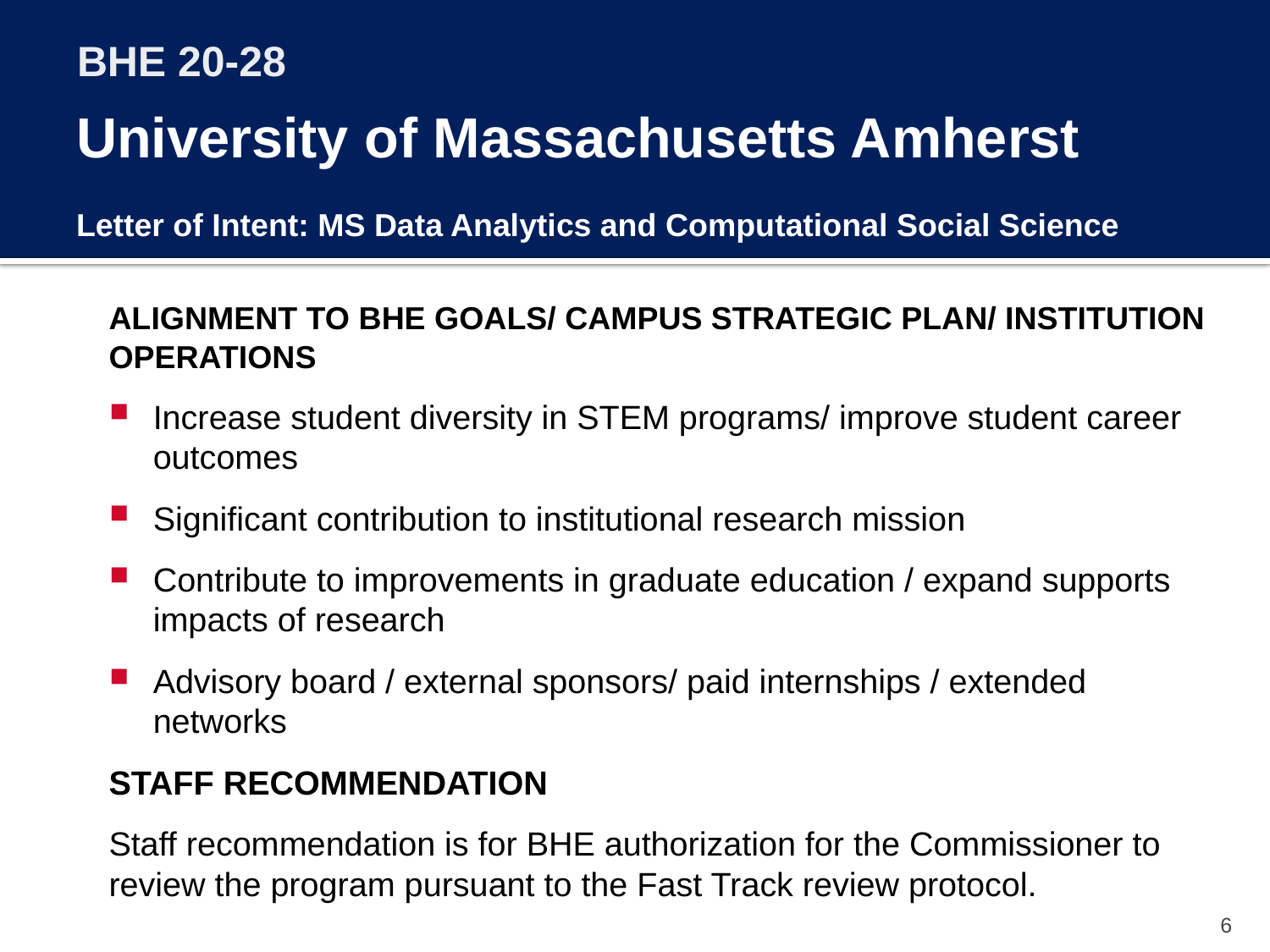

BHE 20-28
# University of Massachusetts Amherst Letter of Intent: MS Data Analytics and Computational Social Science
ALIGNMENT TO BHE GOALS/ CAMPUS STRATEGIC PLAN/ INSTITUTION OPERATIONS
Increase student diversity in STEM programs/ improve student career outcomes
Significant contribution to institutional research mission
Contribute to improvements in graduate education / expand supports  impacts of research
Advisory board / external sponsors/ paid internships / extended networks
STAFF RECOMMENDATION
Staff recommendation is for BHE authorization for the Commissioner to review the program pursuant to the Fast Track review protocol.